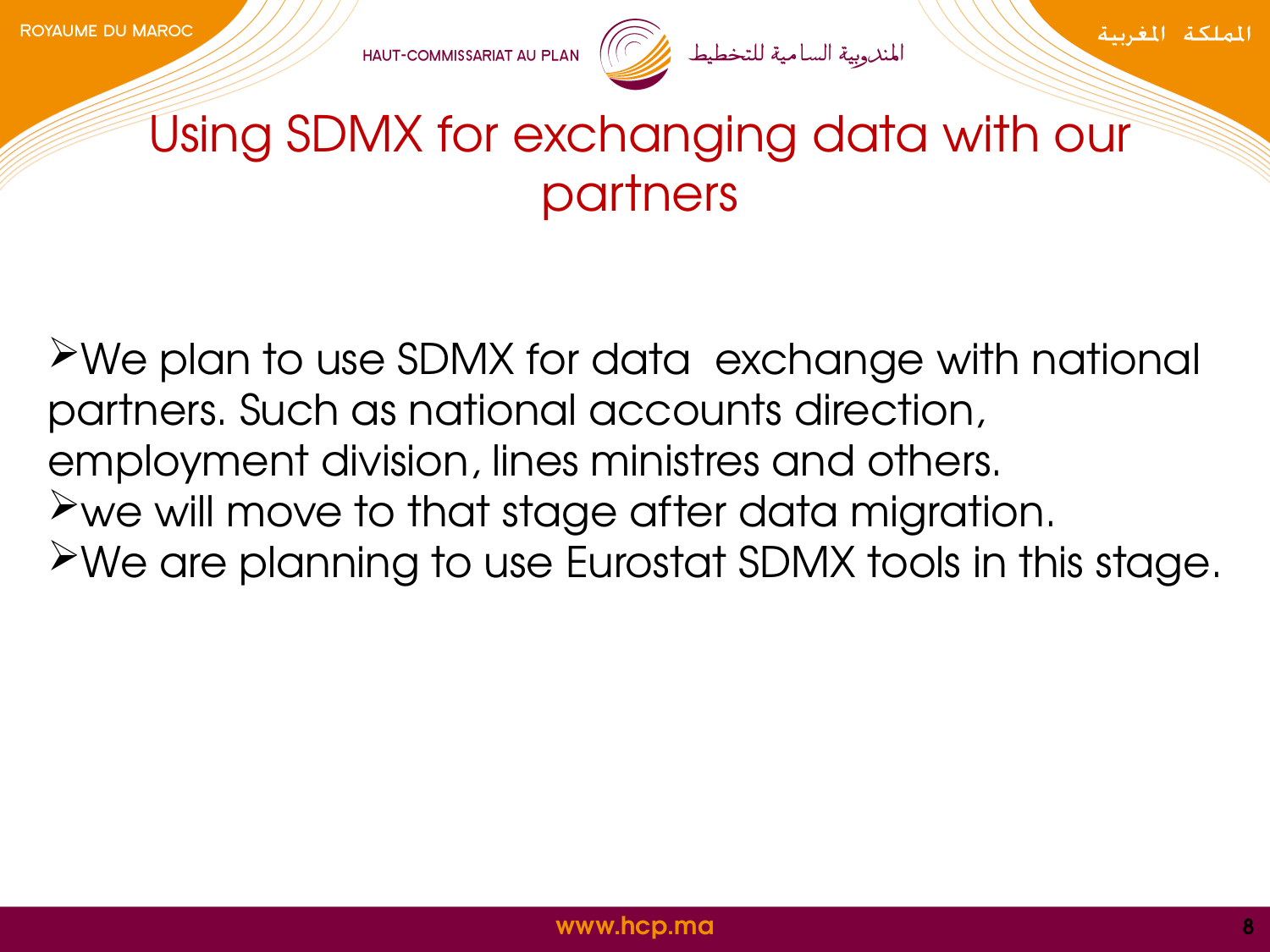

Using SDMX for exchanging data with our partners
We plan to use SDMX for data  exchange with national partners. Such as national accounts direction, employment division, lines ministres and others.
we will move to that stage after data migration.
We are planning to use Eurostat SDMX tools in this stage.

8